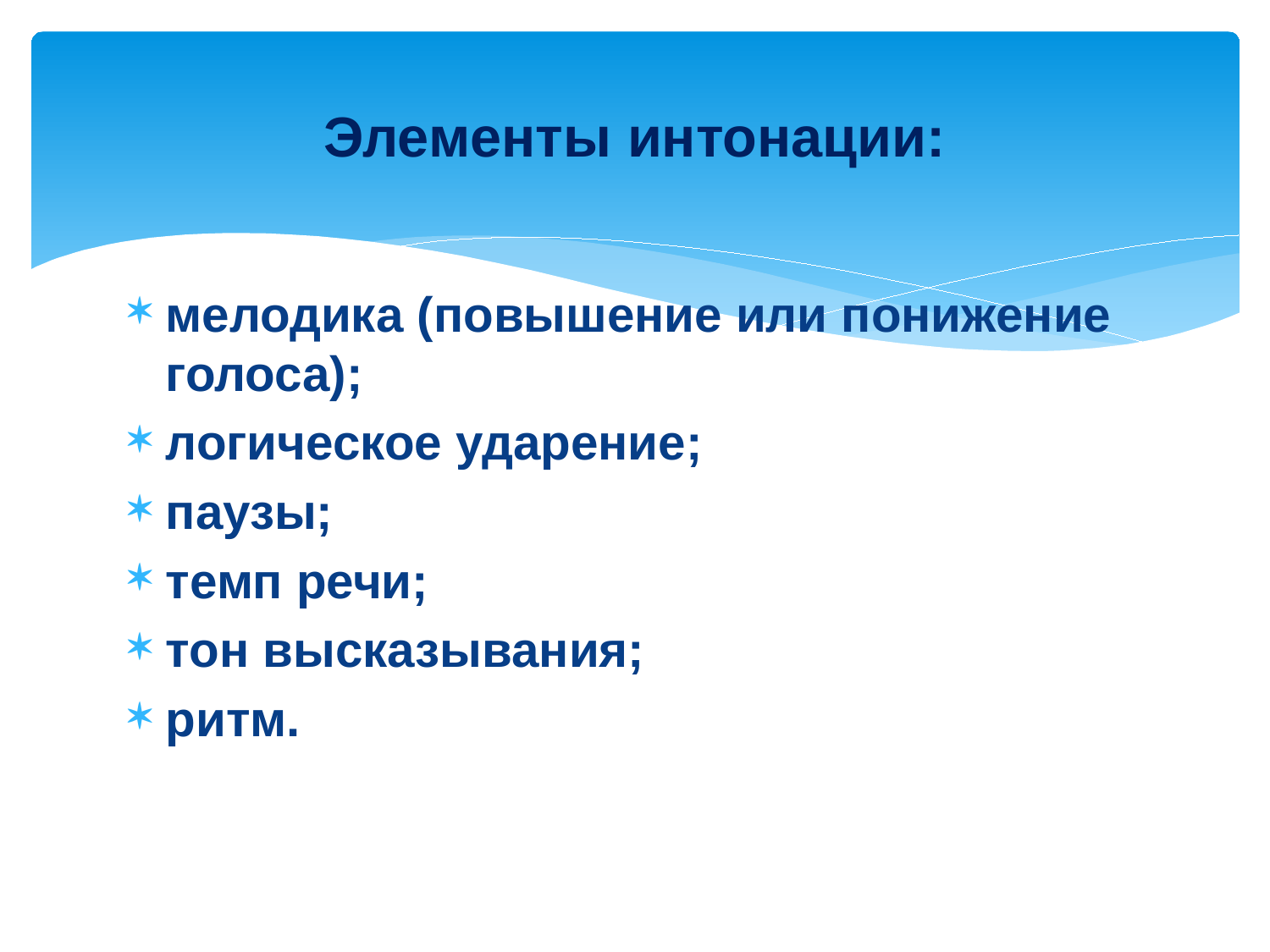

# Элементы интонации:
мелодика (повышение или понижение голоса);
логическое ударение;
паузы;
темп речи;
тон высказывания;
ритм.